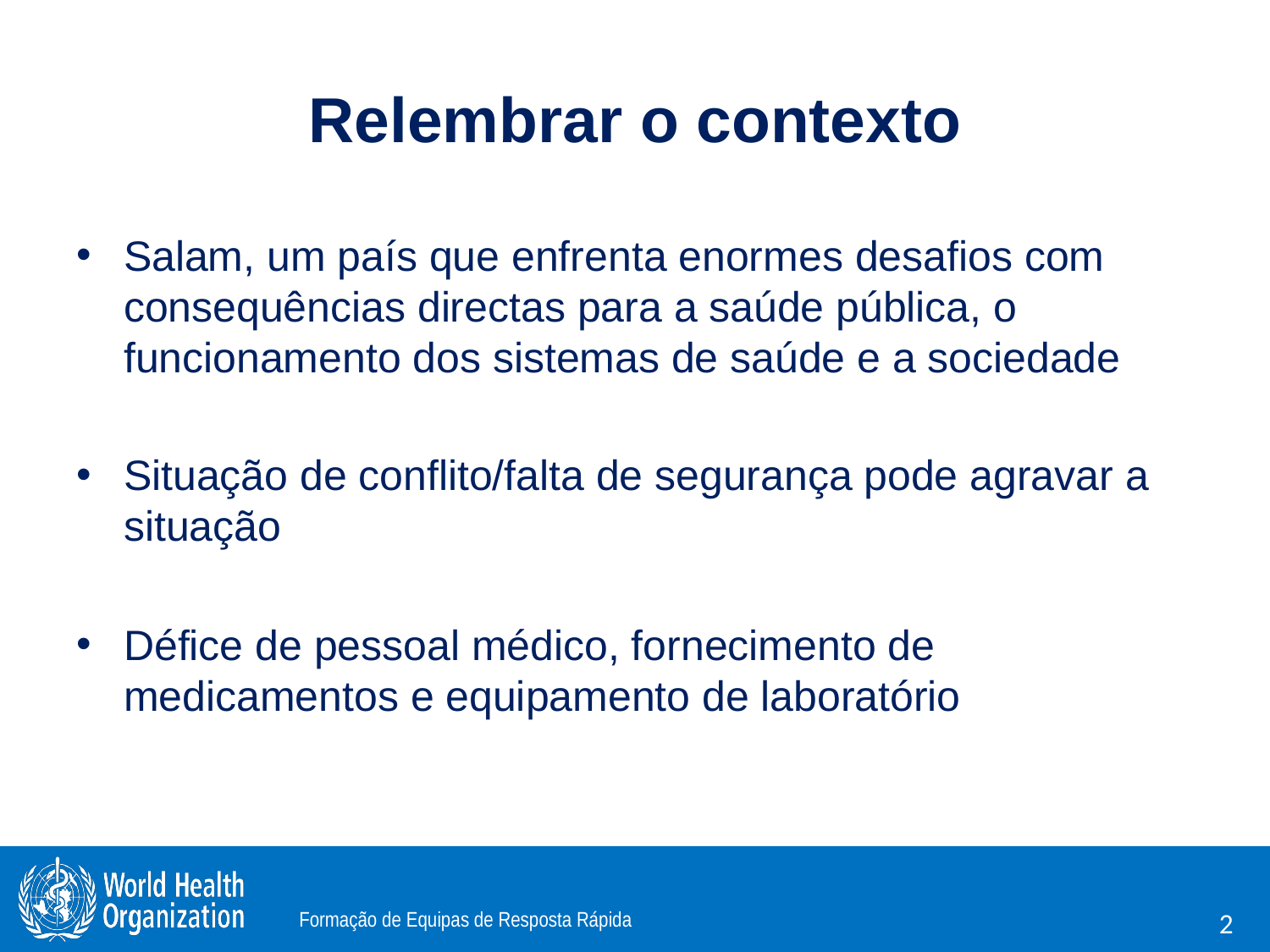

# Relembrar o contexto
Salam, um país que enfrenta enormes desafios com consequências directas para a saúde pública, o funcionamento dos sistemas de saúde e a sociedade

Situação de conflito/falta de segurança pode agravar a situação

Défice de pessoal médico, fornecimento de medicamentos e equipamento de laboratório